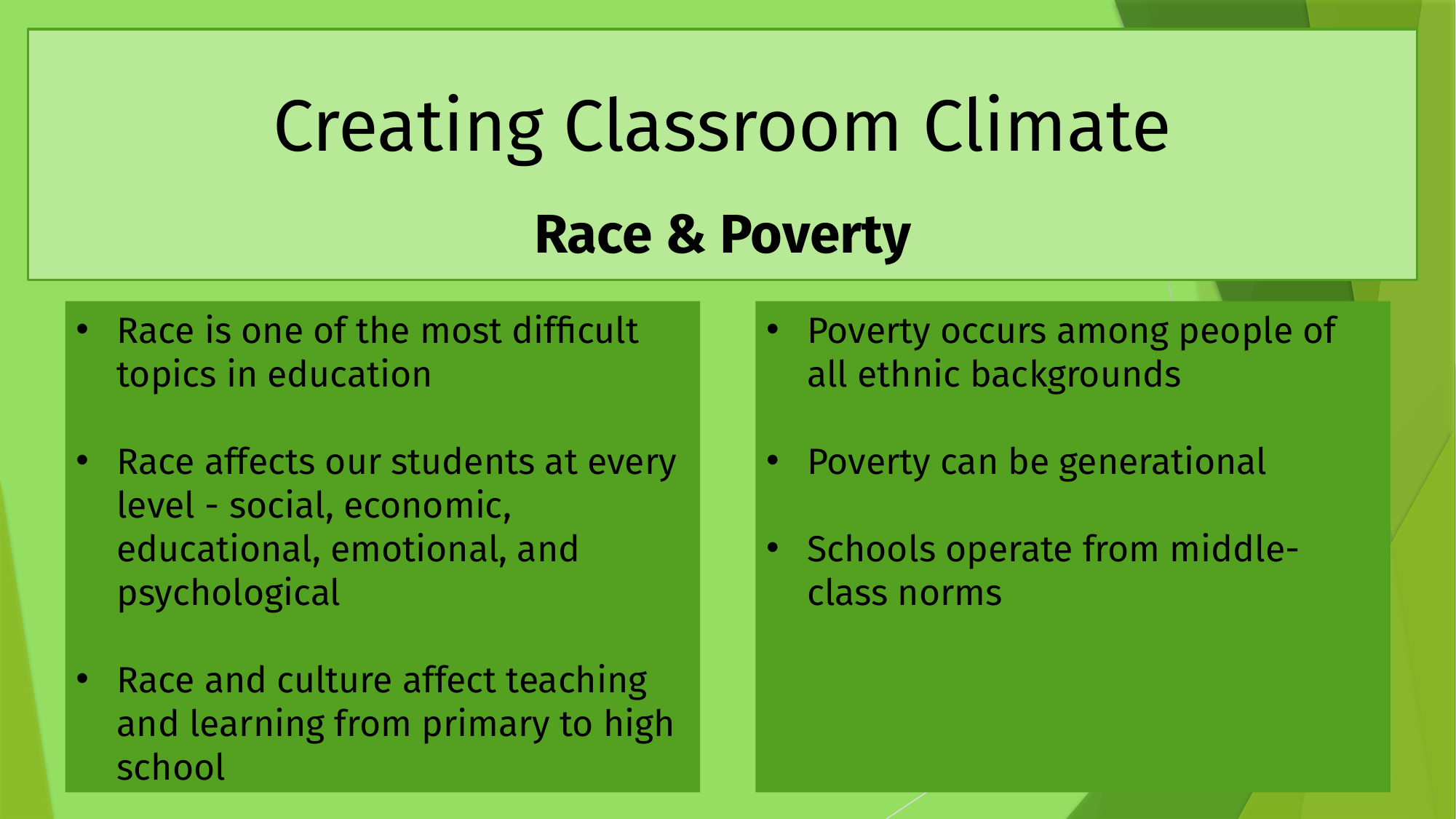

# Creating Classroom Climate Race & Poverty
Race is one of the most difficult topics in education

Race affects our students at every level - social, economic, educational, emotional, and psychological

Race and culture affect teaching and learning from primary to high school
Poverty occurs among people of all ethnic backgrounds

Poverty can be generational

Schools operate from middle-class norms